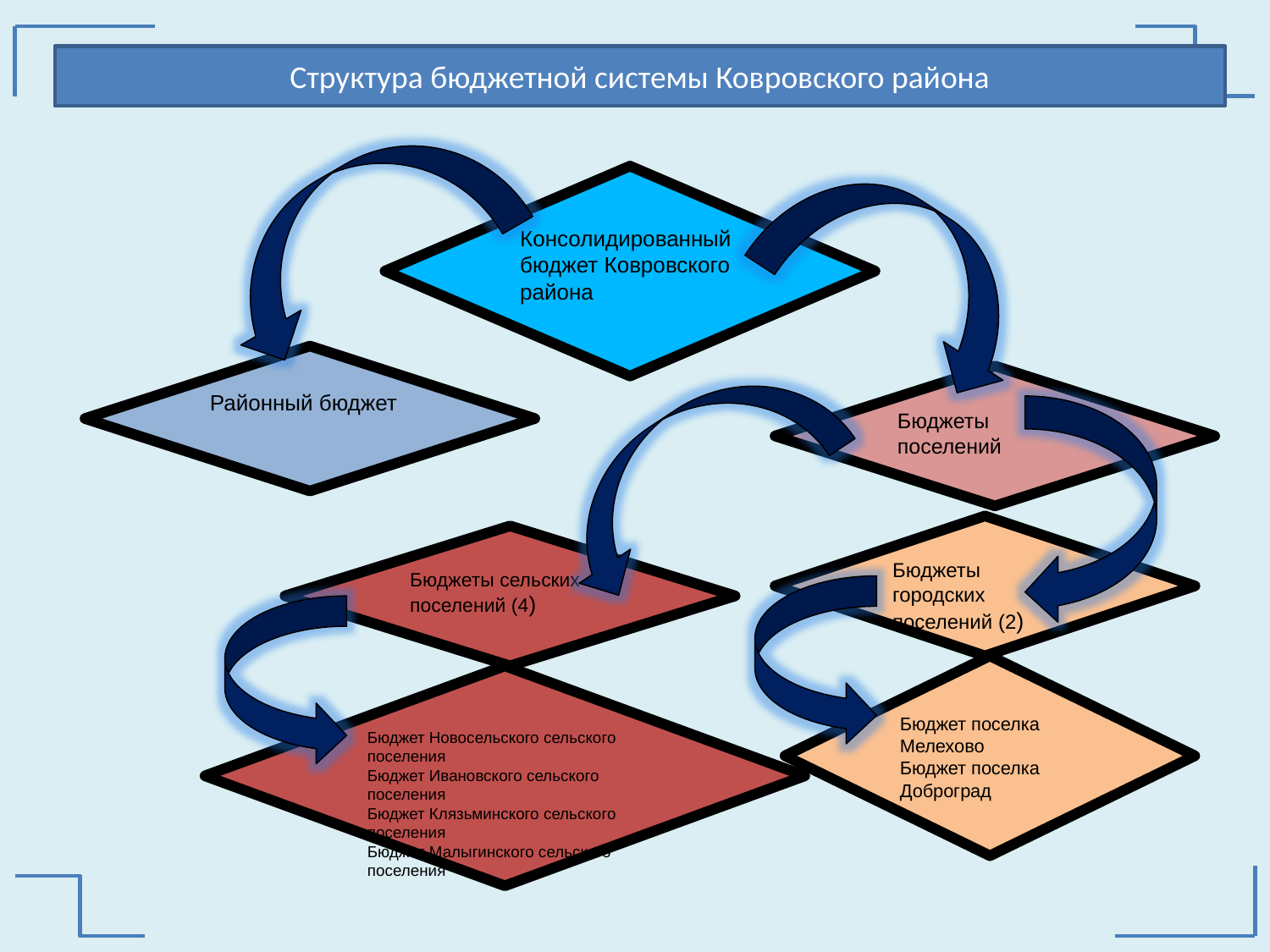

Структура бюджетной системы Ковровского района

Консолидированный бюджет Ковровского района

Районный бюджет
Бюджеты поселений

Бюджеты городских поселений (2)
Бюджеты сельских поселений (4)

Бюджет поселка Мелехово
Бюджет поселка Доброград
Бюджет Новосельского сельского поселения
Бюджет Ивановского сельского поселения
Бюджет Клязьминского сельского поселения
Бюджет Малыгинского сельского поселения